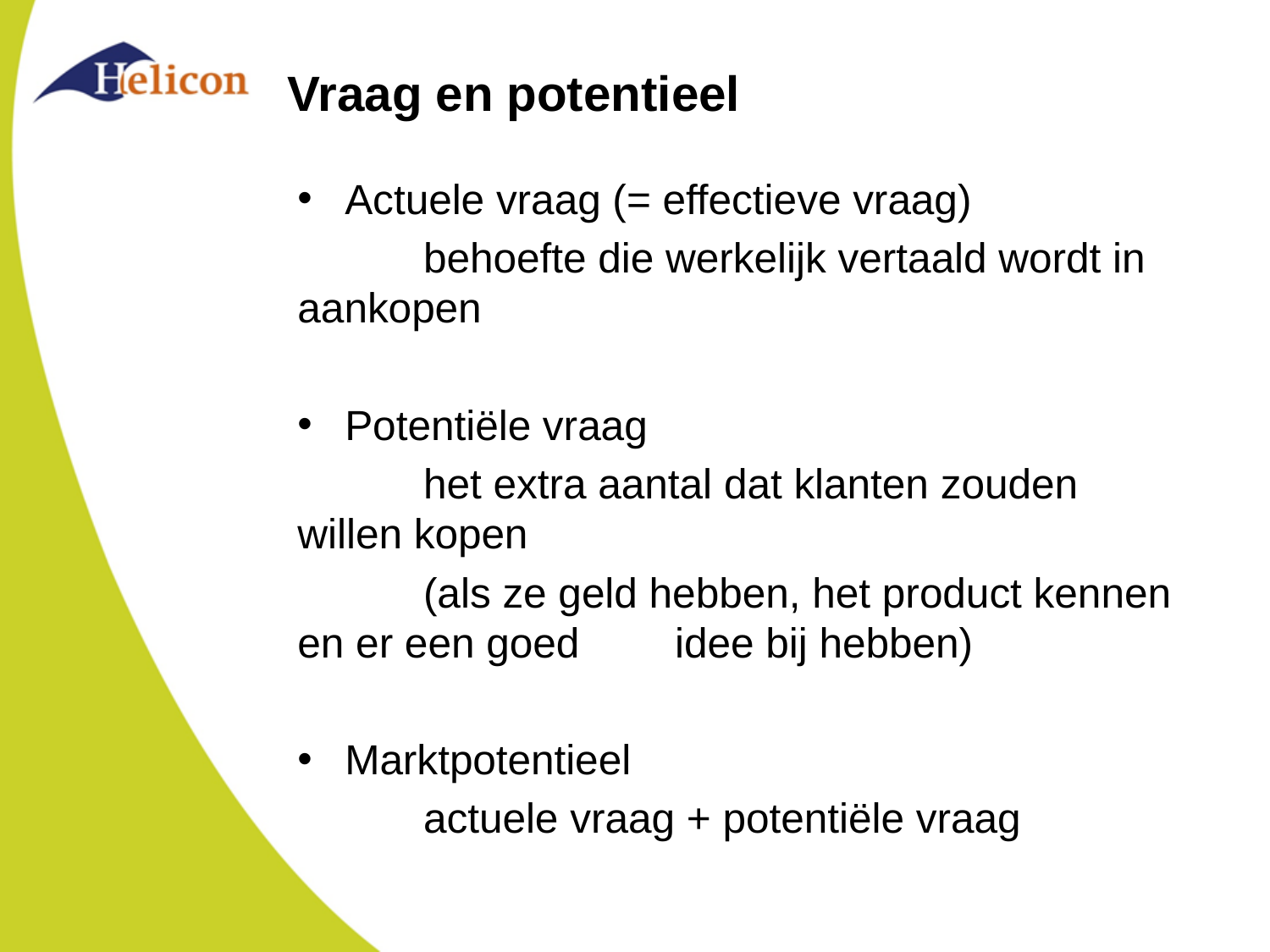

# Vraag en potentieel
Actuele vraag (= effectieve vraag)
	behoefte die werkelijk vertaald wordt in aankopen

Potentiële vraag
	het extra aantal dat klanten zouden willen kopen
	(als ze geld hebben, het product kennen en er een goed 	idee bij hebben)

Marktpotentieel
	actuele vraag + potentiële vraag